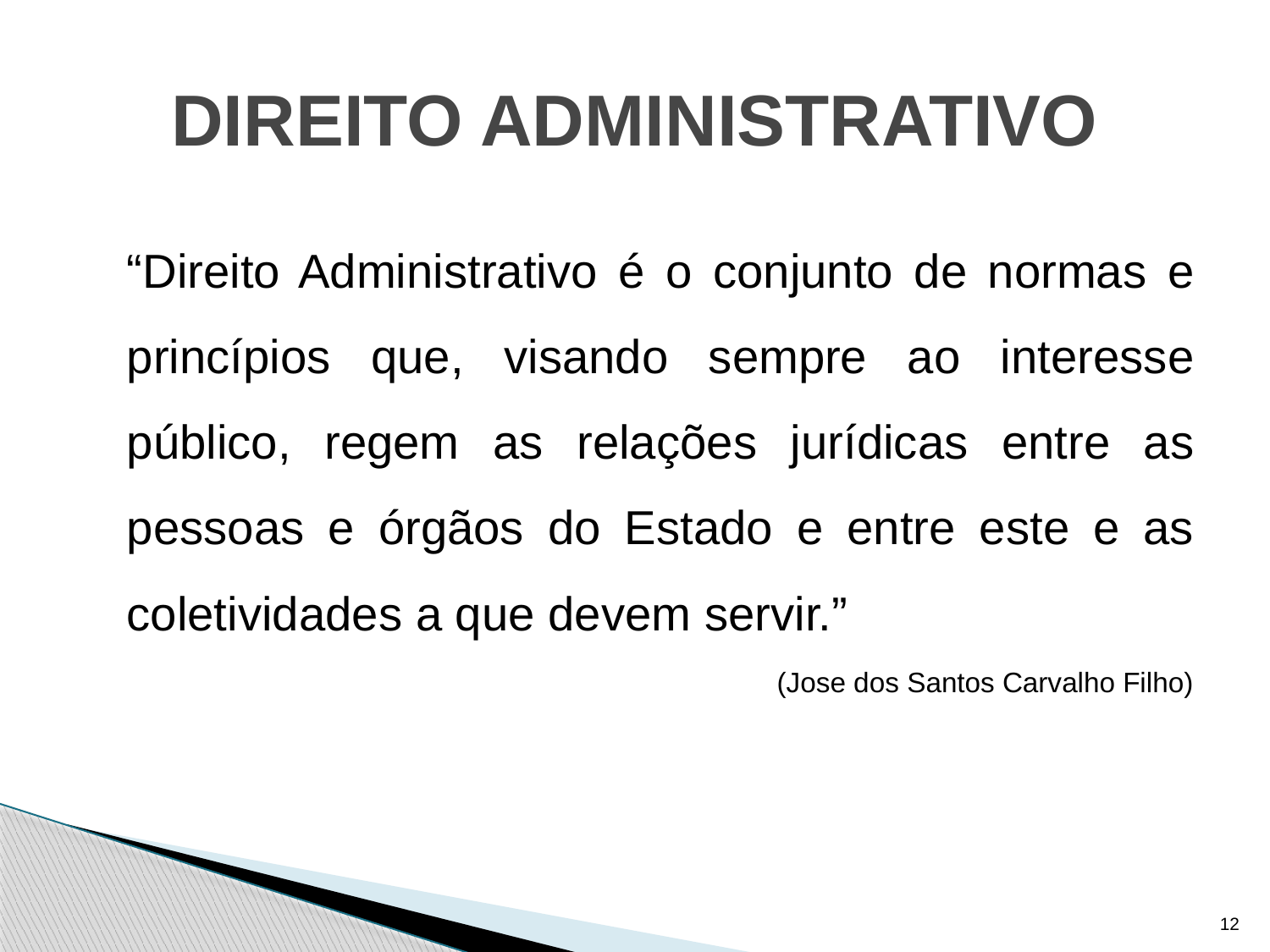

# DIREITO ADMINISTRATIVO
	“Direito Administrativo é o conjunto de normas e princípios que, visando sempre ao interesse público, regem as relações jurídicas entre as pessoas e órgãos do Estado e entre este e as coletividades a que devem servir.”
(Jose dos Santos Carvalho Filho)
12